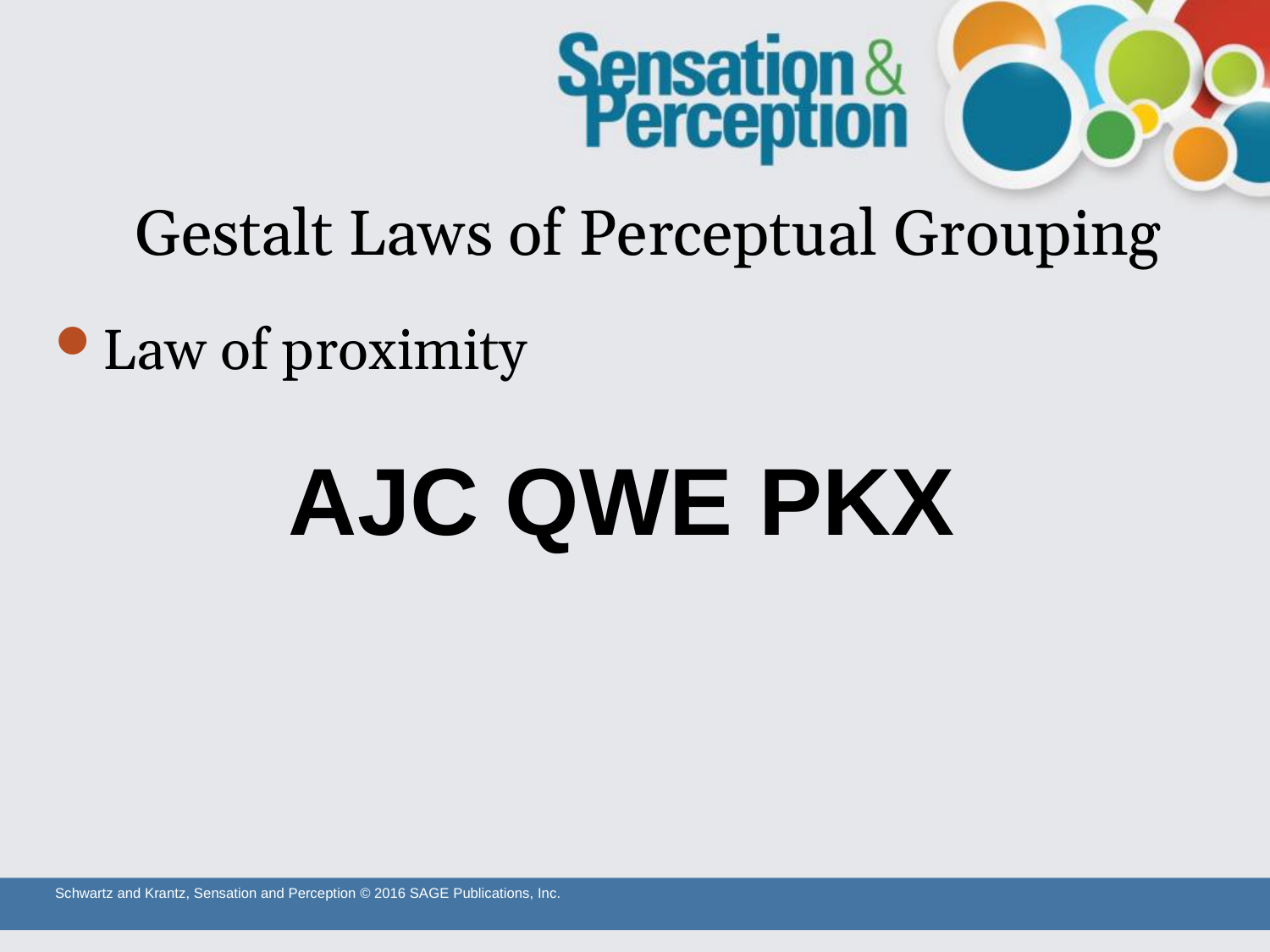

# Gestalt Laws of Perceptual Grouping
Law of proximity
AJC QWE PKX
Schwartz and Krantz, Sensation and Perception © 2016 SAGE Publications, Inc.